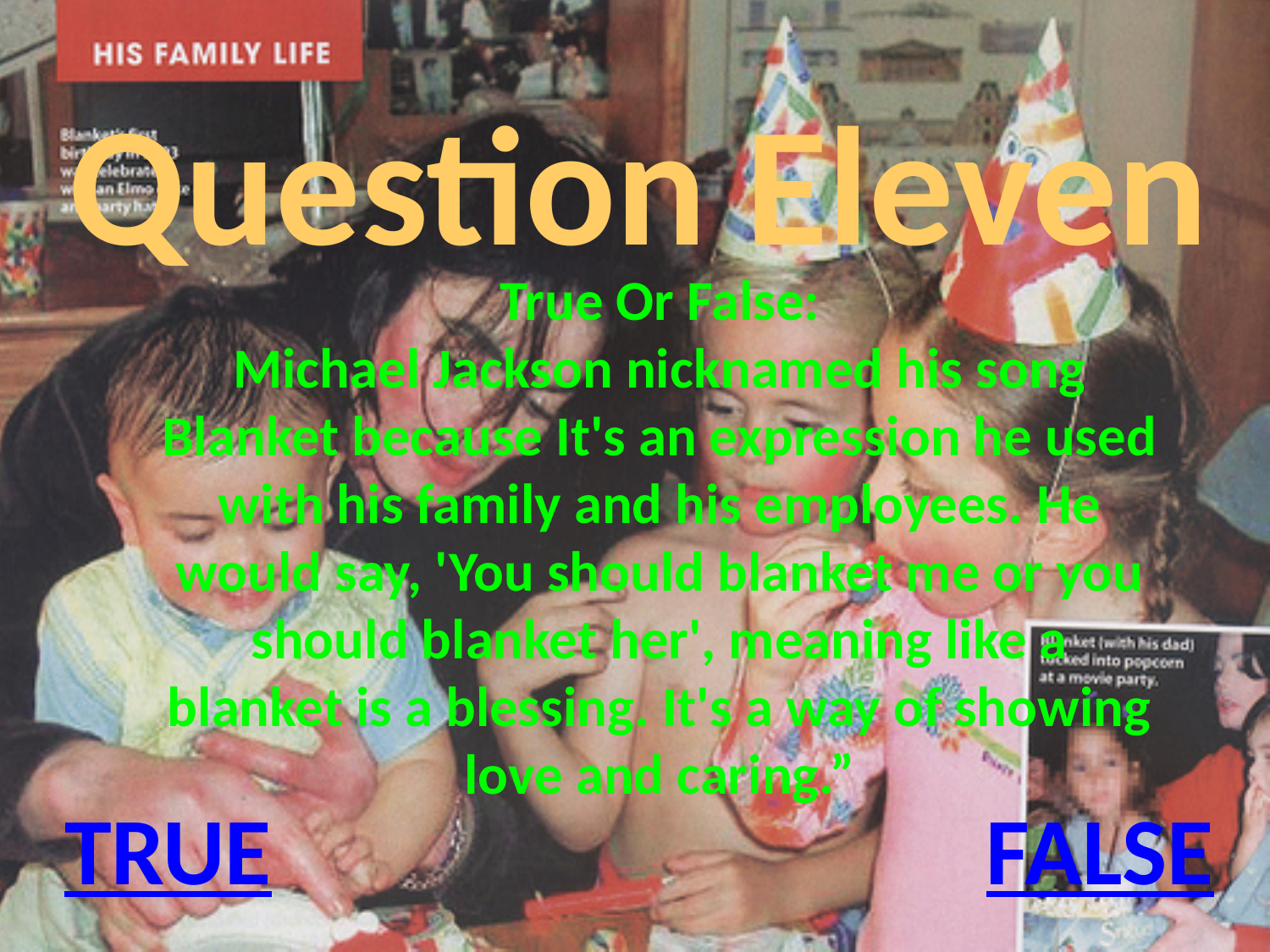

Question Eleven
True Or False:
Michael Jackson nicknamed his song Blanket because It's an expression he used with his family and his employees. He would say, 'You should blanket me or you should blanket her', meaning like a blanket is a blessing. It's a way of showing love and caring.”
TRUE
false